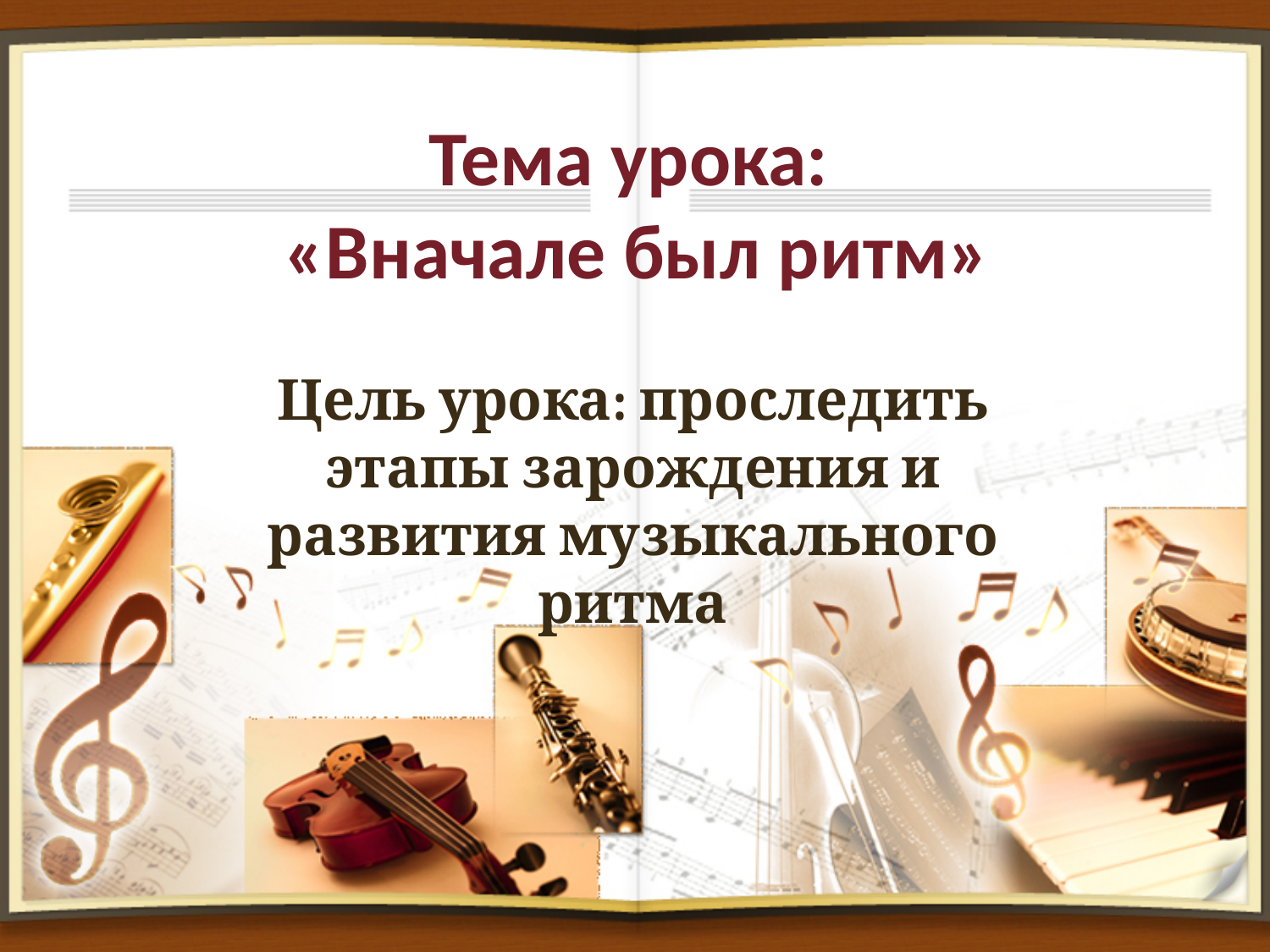

# Тема урока: «Вначале был ритм»
Цель урока: проследить этапы зарождения и развития музыкального ритма